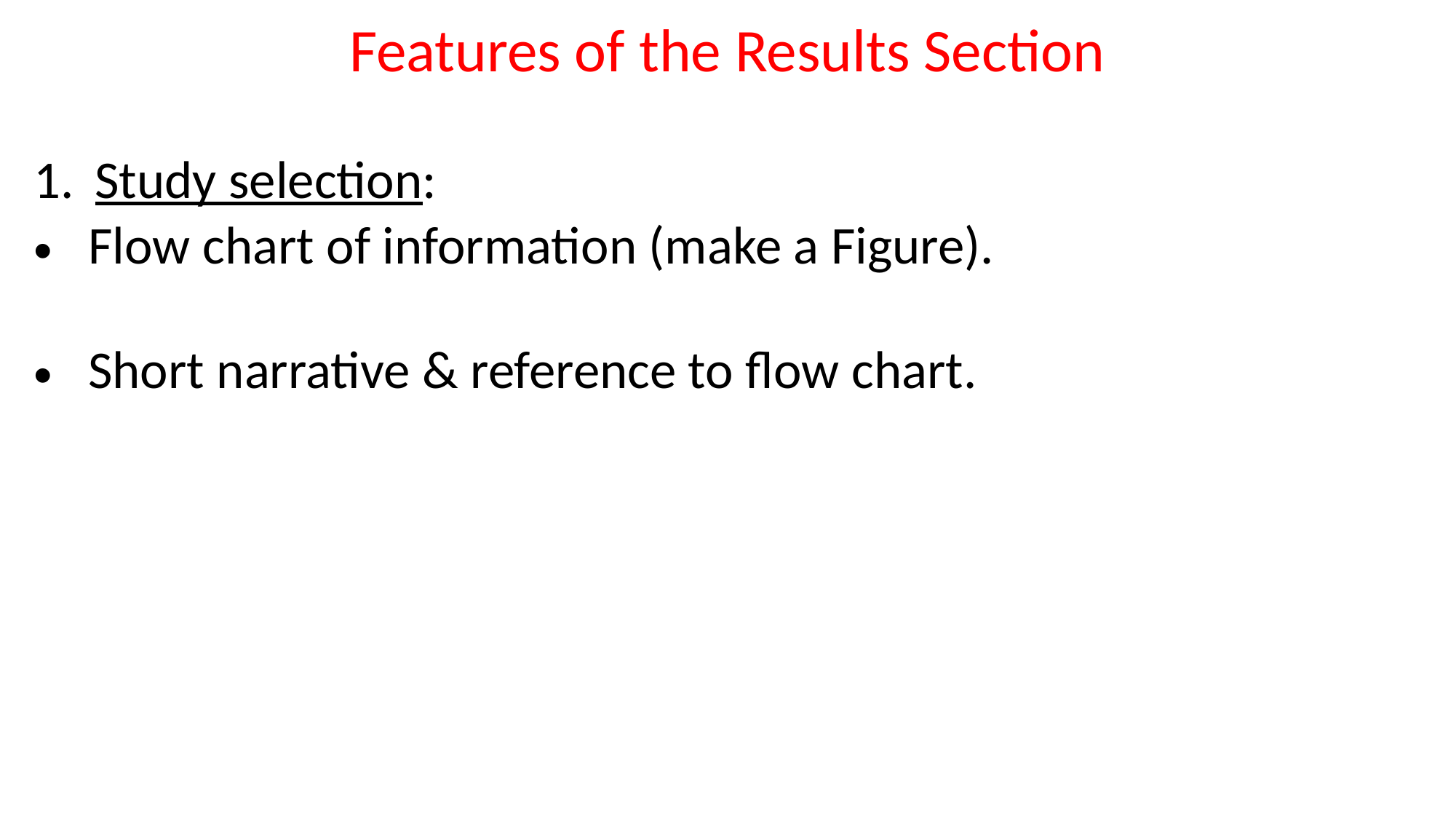

Features of the Results Section
Study selection:
Flow chart of information (make a Figure).
Short narrative & reference to flow chart.